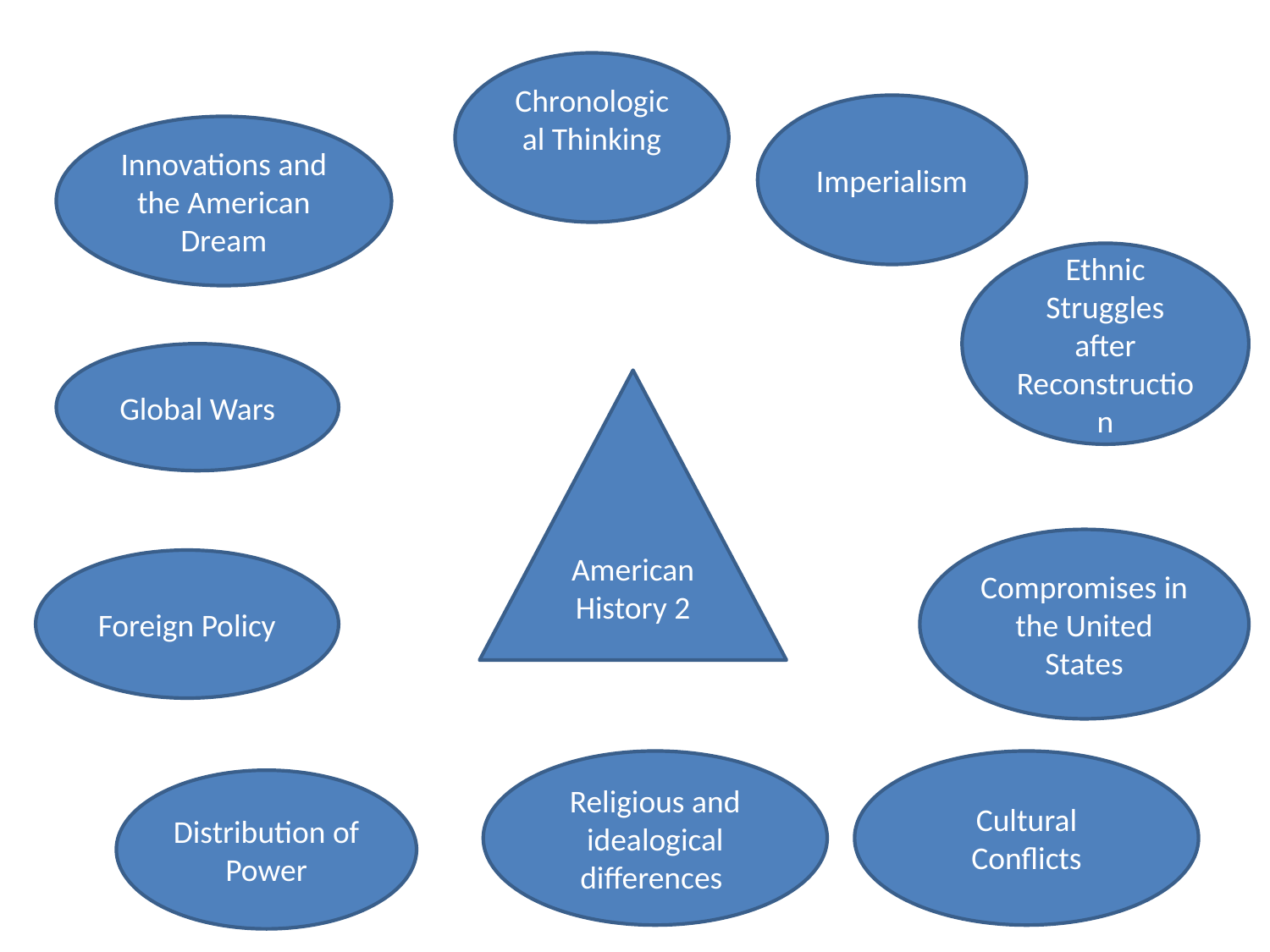

Chronological Thinking
Imperialism
Innovations and the American Dream
Ethnic Struggles after Reconstruction
Global Wars
American History 2
Compromises in the United States
Foreign Policy
Religious and idealogical differences
Cultural Conflicts
Distribution of Power